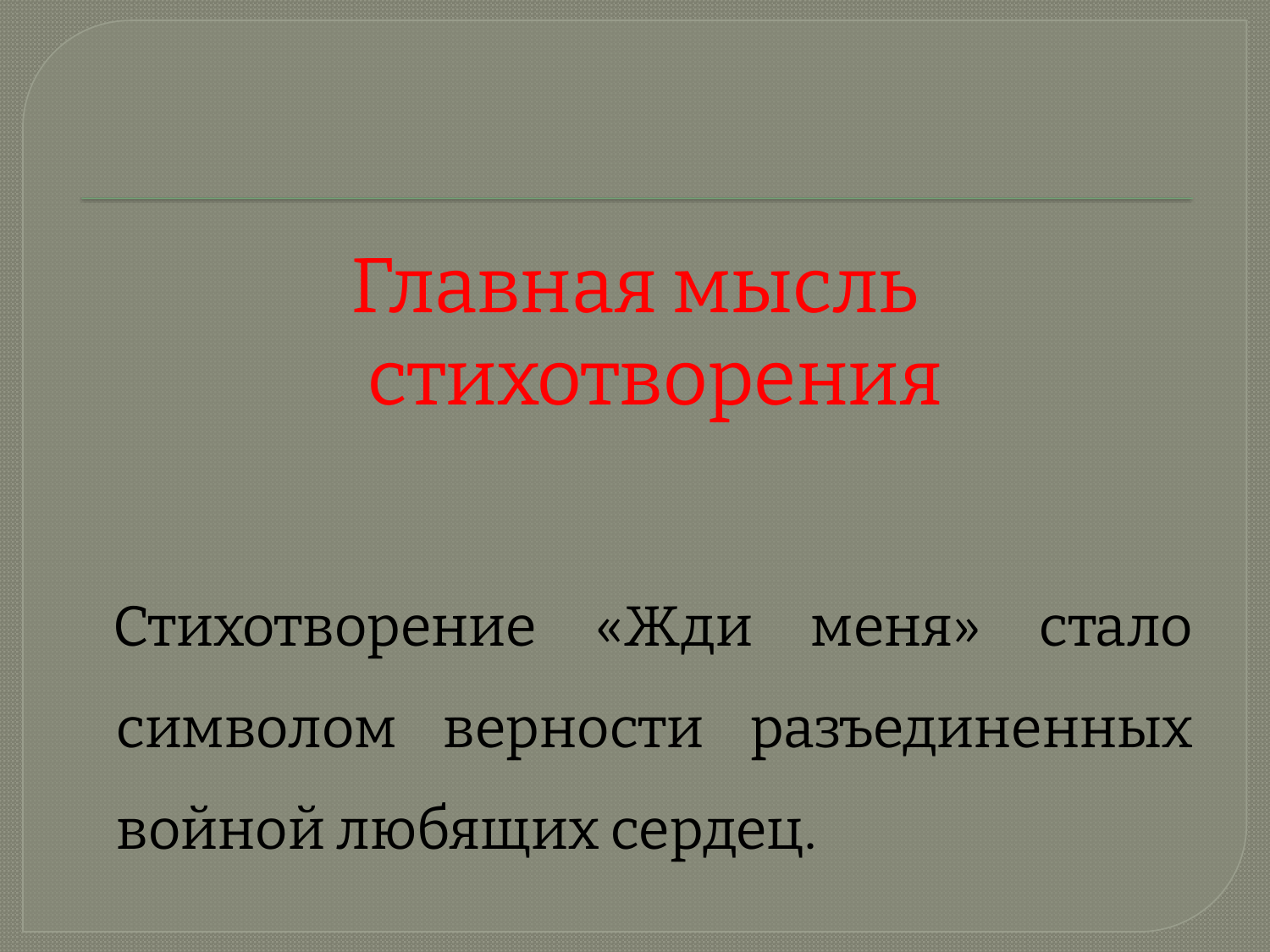

Главная мысль стихотворения

Стихотворение «Жди меня» стало символом верности разъединенных войной любящих сердец.